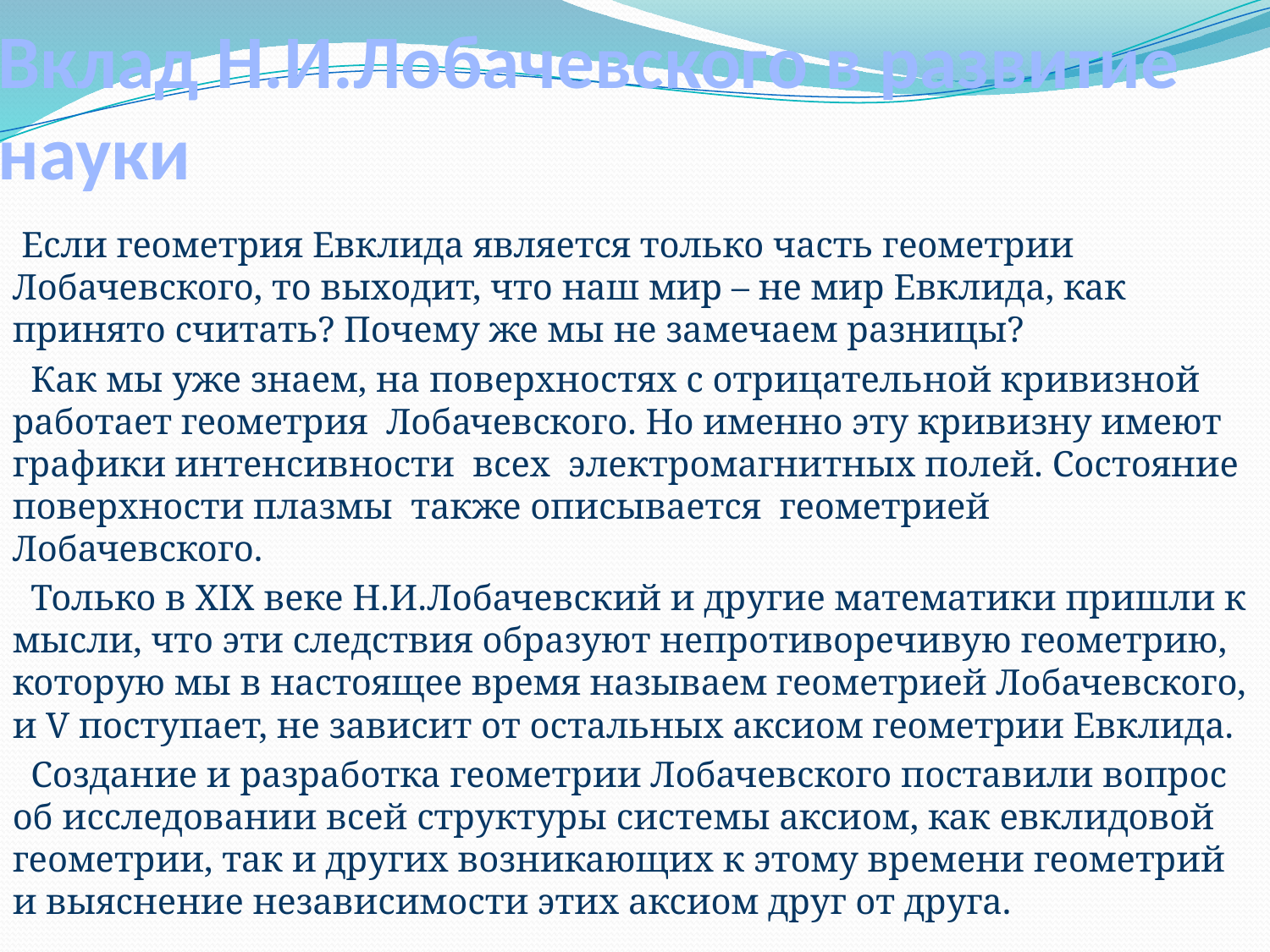

# Вклад Н.И.Лобачевского в развитие науки
 Если геометрия Евклида является только часть геометрии Лобачевского, то выходит, что наш мир – не мир Евклида, как принято считать? Почему же мы не замечаем разницы?
  Как мы уже знаем, на поверхностях с отрицательной кривизной работает геометрия  Лобачевского. Но именно эту кривизну имеют  графики интенсивности  всех  электромагнитных полей. Состояние поверхности плазмы  также описывается  геометрией  Лобачевского.
  Только в XIX веке Н.И.Лобачевский и другие математики пришли к мысли, что эти следствия образуют непротиворечивую геометрию, которую мы в настоящее время называем геометрией Лобачевского,  и V поступает, не зависит от остальных аксиом геометрии Евклида.
  Создание и разработка геометрии Лобачевского поставили вопрос об исследовании всей структуры системы аксиом, как евклидовой геометрии, так и других возникающих к этому времени геометрий и выяснение независимости этих аксиом друг от друга.